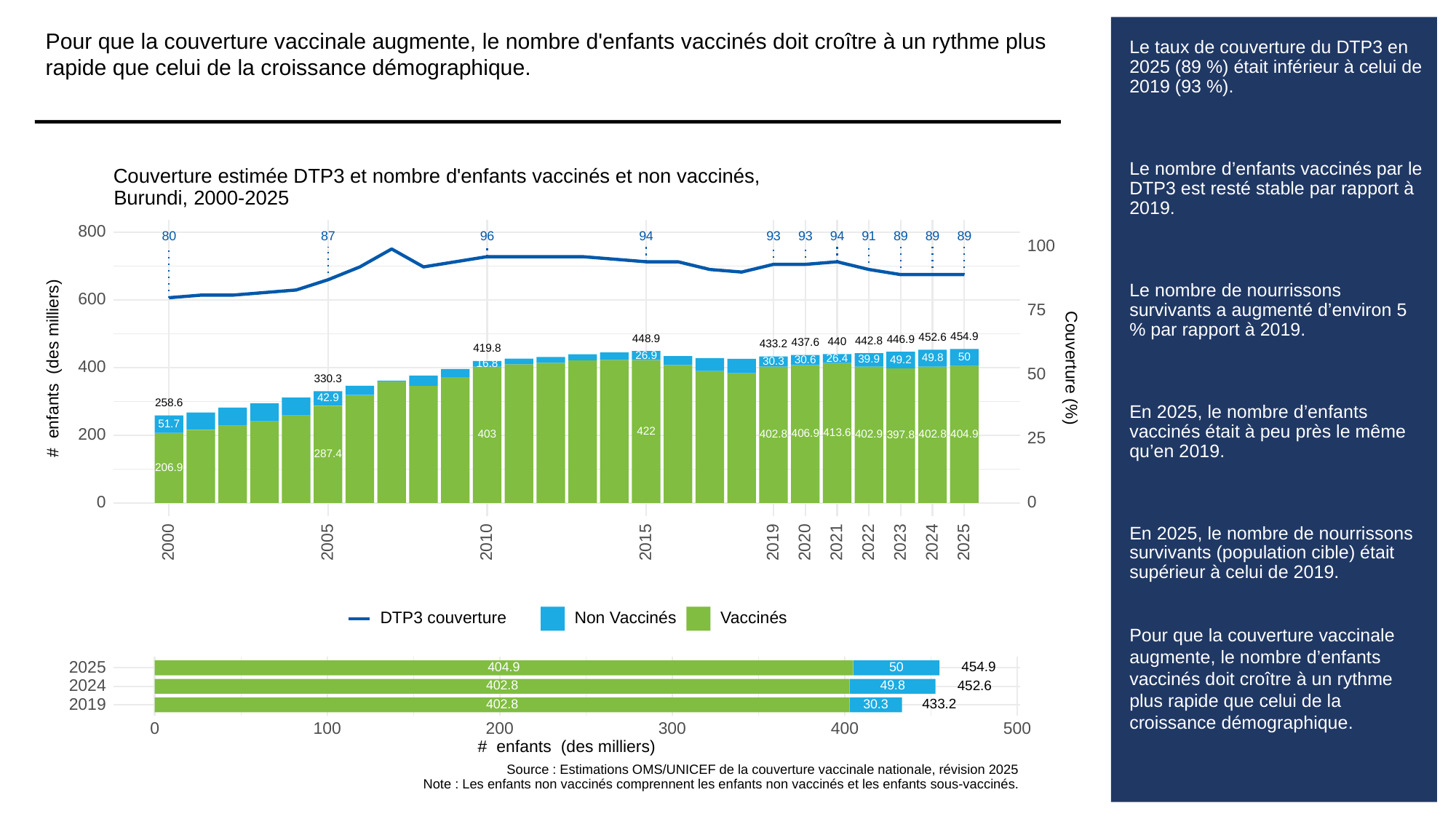

Pour que la couverture vaccinale augmente, le nombre d'enfants vaccinés doit croître à un rythme plus rapide que celui de la croissance démographique.
# Le taux de couverture du DTP3 en 2025 (89 %) était inférieur à celui de 2019 (93 %).

Le nombre d’enfants vaccinés par le DTP3 est resté stable par rapport à 2019.

Le nombre de nourrissons survivants a augmenté d’environ 5 % par rapport à 2019.

En 2025, le nombre d’enfants vaccinés était à peu près le même qu’en 2019.

En 2025, le nombre de nourrissons survivants (population cible) était supérieur à celui de 2019.

Pour que la couverture vaccinale augmente, le nombre d’enfants vaccinés doit croître à un rythme plus rapide que celui de la croissance démographique.

Couverture estimée DTP3 et nombre d'enfants vaccinés et non vaccinés,
Burundi, 2000-2025

800
93
93
80
87
96
94
94
91
89
89
89

100

600

75
454.9
452.6

448.9
446.9
442.8
440
437.6
433.2
419.8

26.9

50
49.8

26.4

39.9
49.2
30.6

30.3

16.8

#  enfants  (des milliers)
Couverture (%)

400

50

330.3

42.9

258.6

51.7

422
413.6
200

406.9
404.9
403
402.9
402.8
402.8
397.8
25

287.4
206.9

0
0

2023
2000
2005
2010
2015
2019
2020
2021
2022
2024
2025

DTP3 couverture
Non Vaccinés
Vaccinés

2025
454.9
404.9
50

2024
452.6
402.8
49.8

2019
433.2
30.3
402.8

300
0
100
200
400
500
#  enfants  (des milliers)
Source : Estimations OMS/UNICEF de la couverture vaccinale nationale, révision 2025
Note : Les enfants non vaccinés comprennent les enfants non vaccinés et les enfants sous-vaccinés.